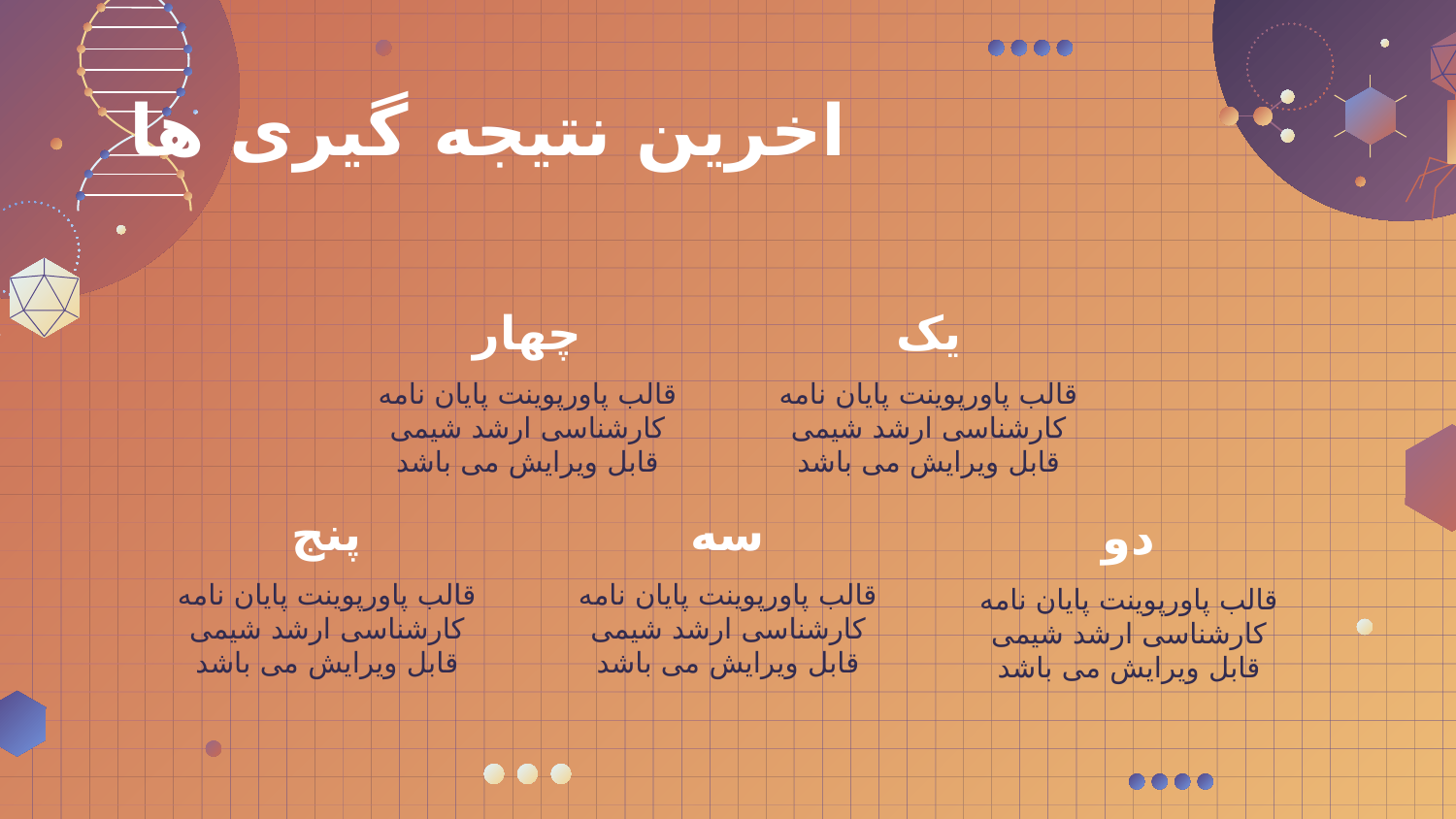

# اخرین نتیجه گیری ها

چهار
یک
قالب پاورپوینت پایان نامه کارشناسی ارشد شیمی قابل ویرایش می باشد
قالب پاورپوینت پایان نامه کارشناسی ارشد شیمی قابل ویرایش می باشد
پنج
سه
دو
قالب پاورپوینت پایان نامه کارشناسی ارشد شیمی قابل ویرایش می باشد
قالب پاورپوینت پایان نامه کارشناسی ارشد شیمی قابل ویرایش می باشد
قالب پاورپوینت پایان نامه کارشناسی ارشد شیمی قابل ویرایش می باشد